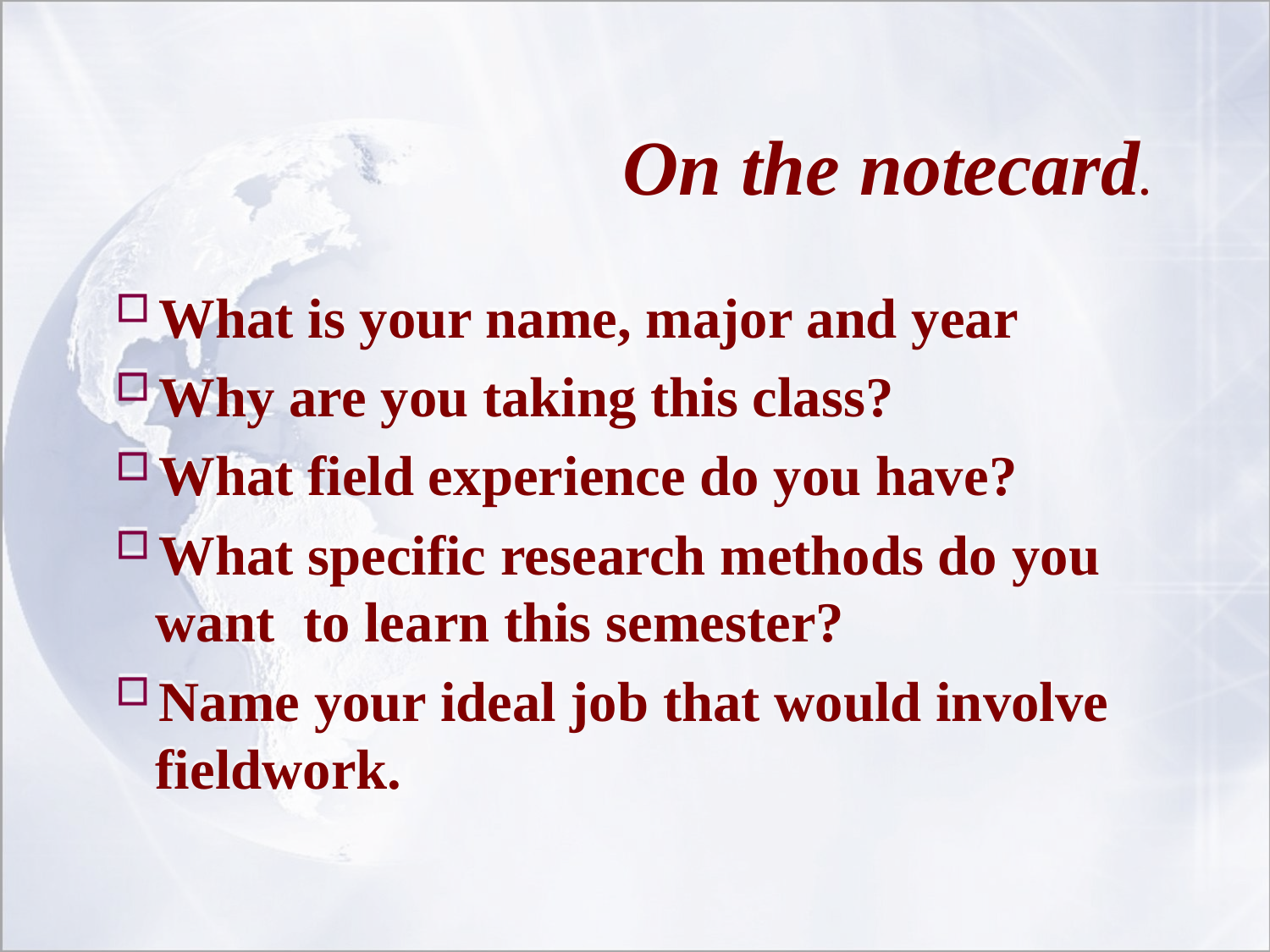

# On the notecard.
What is your name, major and year
Why are you taking this class?
What field experience do you have?
What specific research methods do you want  to learn this semester?
Name your ideal job that would involve fieldwork.